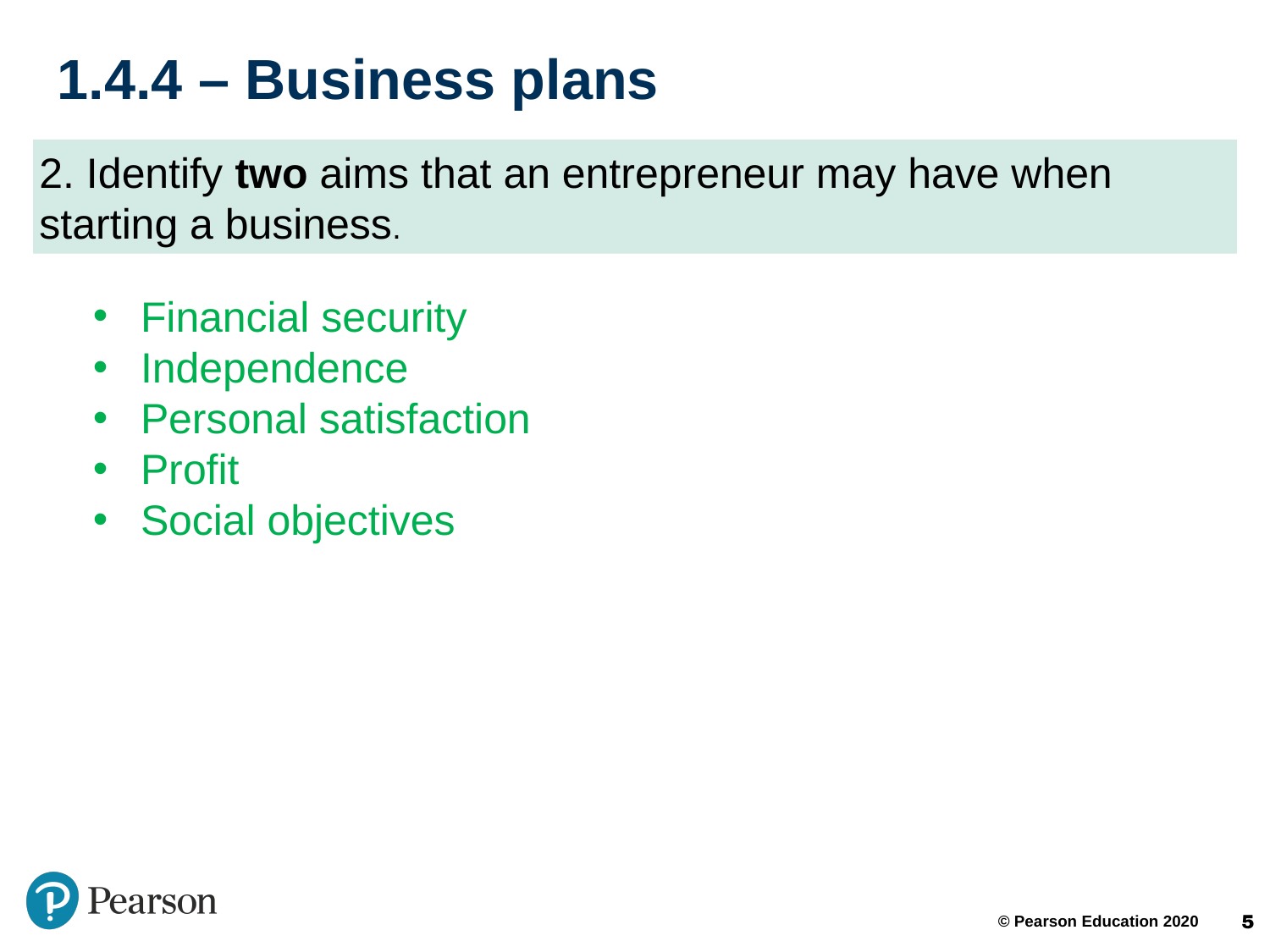

# 1.4.4 – Business plans
2. Identify two aims that an entrepreneur may have when starting a business.
Financial security
Independence
Personal satisfaction
Profit
Social objectives

5